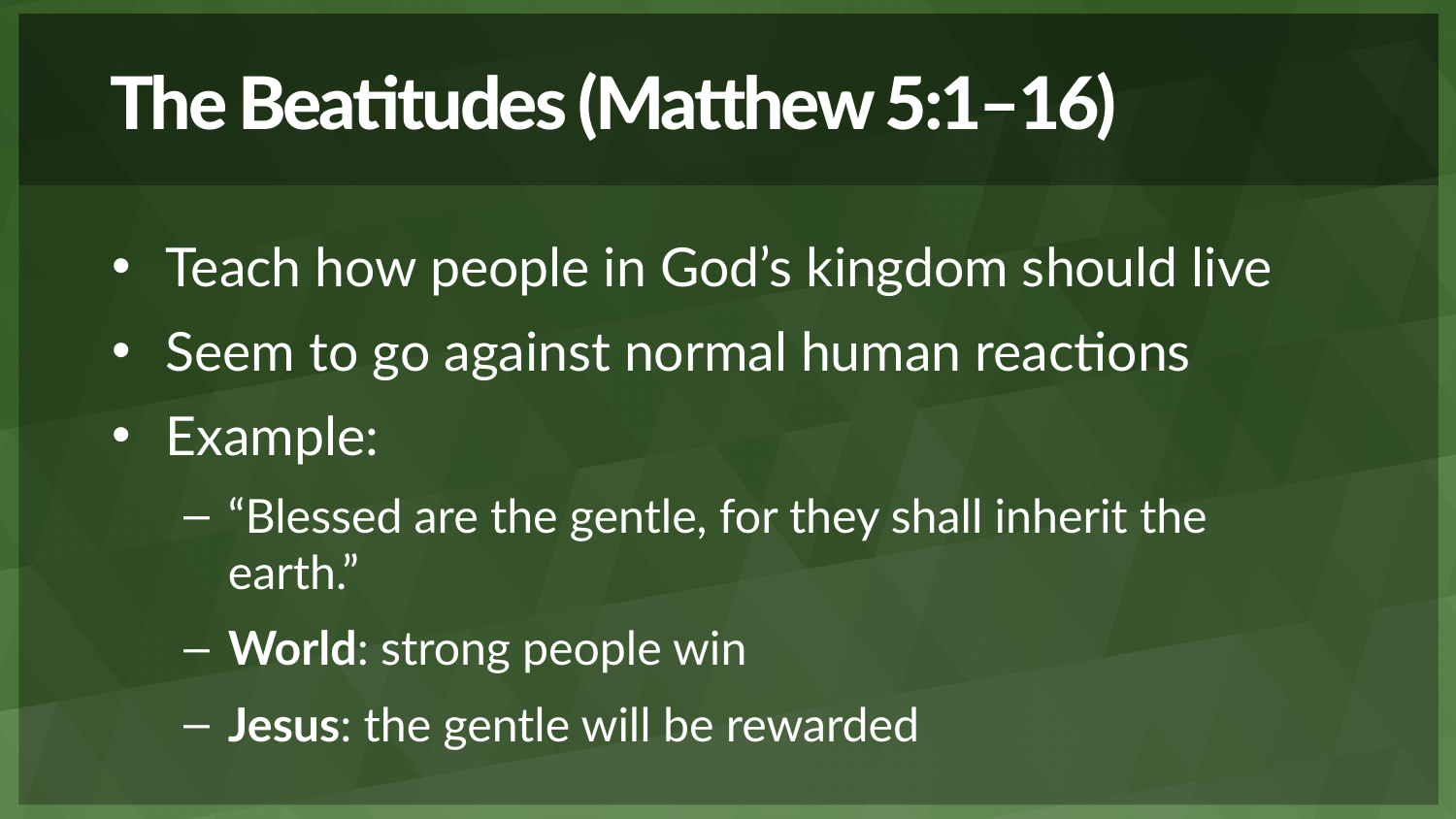

# The Beatitudes (Matthew 5:1–16)
Teach how people in God’s kingdom should live
Seem to go against normal human reactions
Example:
“Blessed are the gentle, for they shall inherit the earth.”
World: strong people win
Jesus: the gentle will be rewarded